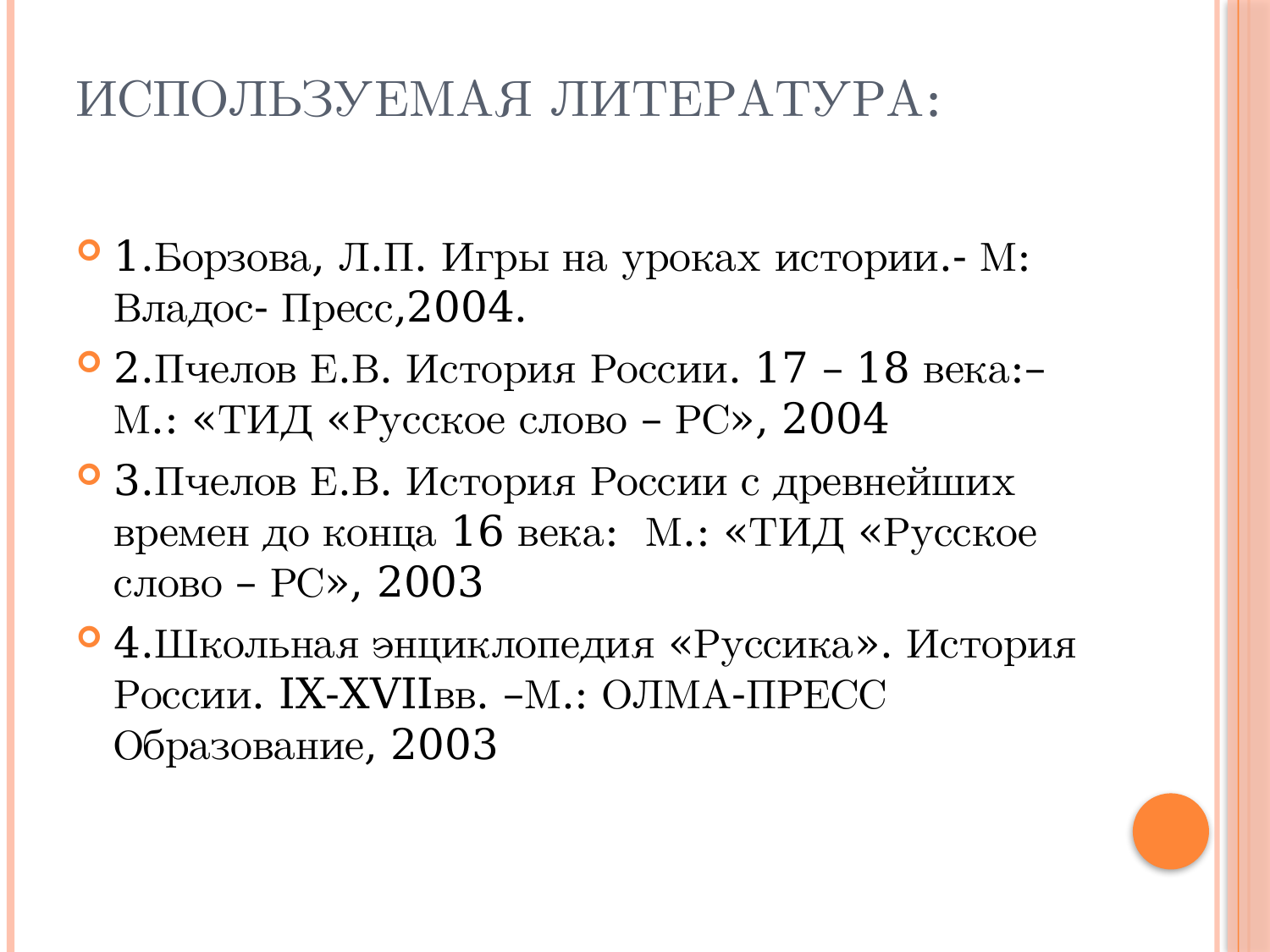

# Используемая литература:
1.Борзова, Л.П. Игры на уроках истории.- М: Владос- Пресс,2004.
2.Пчелов Е.В. История России. 17 – 18 века:– М.: «ТИД «Русское слово – РС», 2004
3.Пчелов Е.В. История России с древнейших времен до конца 16 века:  М.: «ТИД «Русское слово – РС», 2003
4.Школьная энциклопедия «Руссика». История России. IX-XVIIвв. –М.: ОЛМА-ПРЕСС Образование, 2003